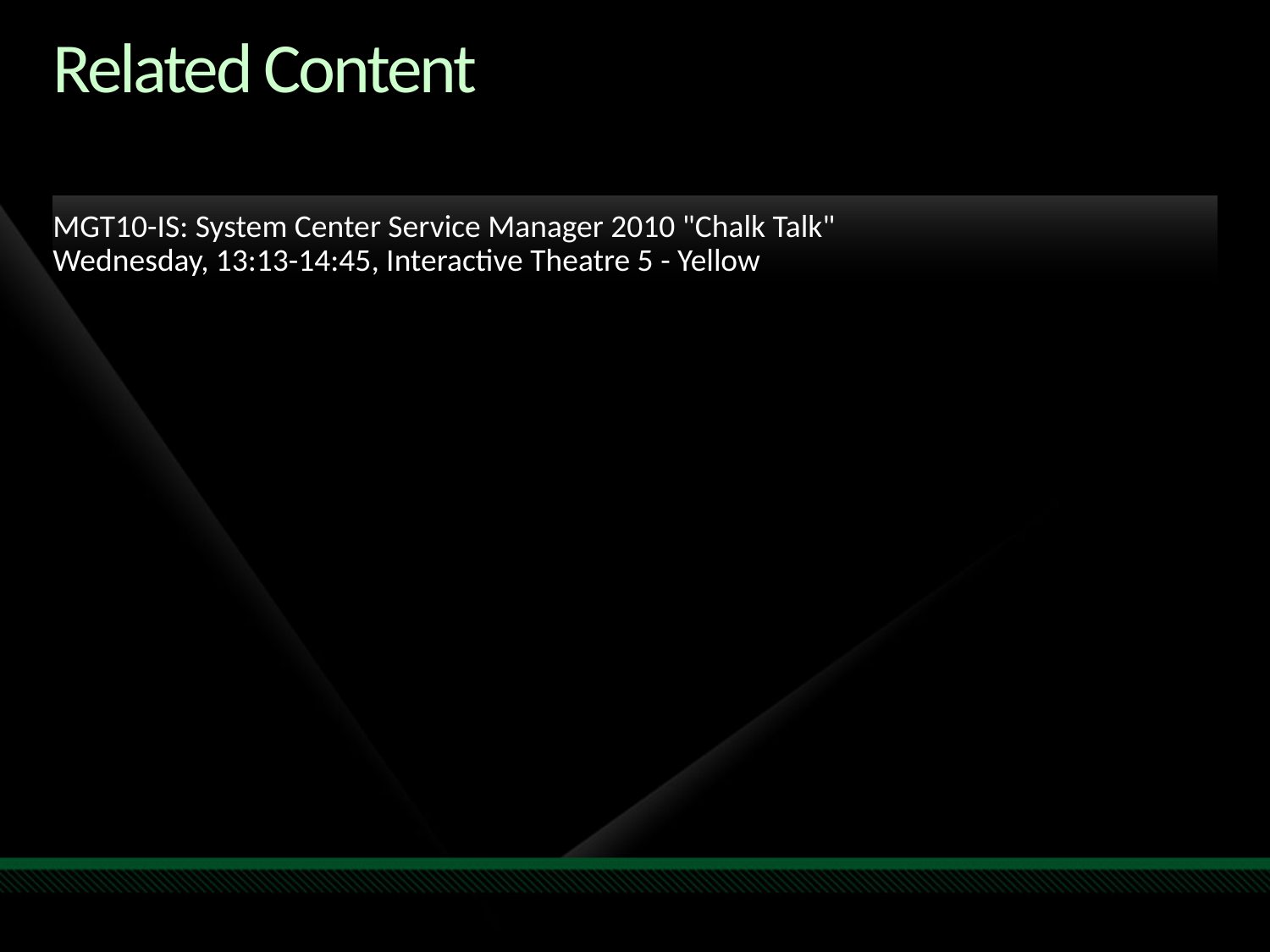

Required Slide
Speakers,
please list the Breakout Sessions,
TLC Interactive Theaters and Labs
that are related to your session.
# Related Content
MGT10-IS: System Center Service Manager 2010 "Chalk Talk"
Wednesday, 13:13-14:45, Interactive Theatre 5 - Yellow